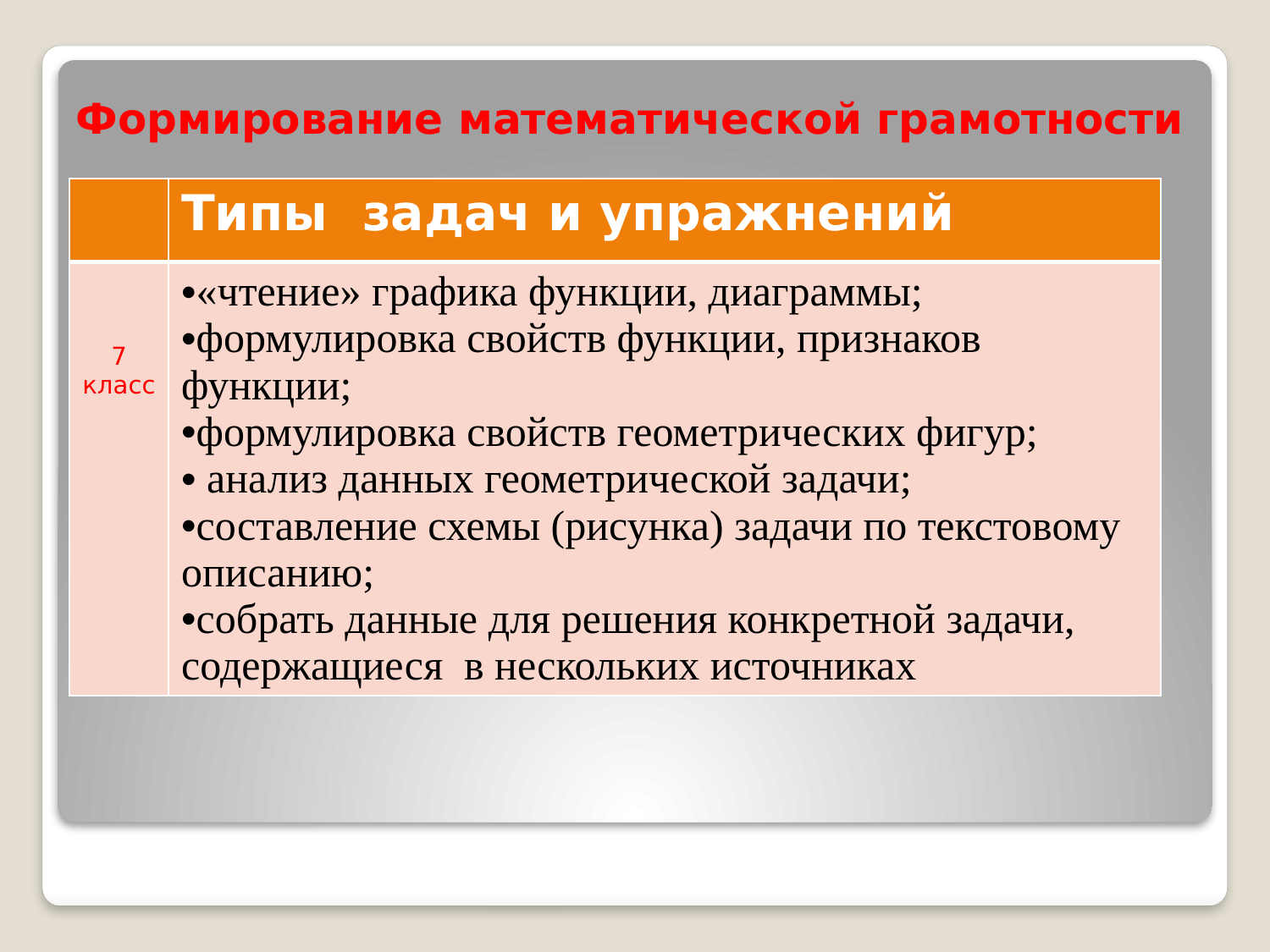

# Формирование математической грамотности

|  | Типы задач и упражнений |
| --- | --- |
| 7 класс | «чтение» графика функции, диаграммы; формулировка свойств функции, признаков функции; формулировка свойств геометрических фигур; анализ данных геометрической задачи; составление схемы (рисунка) задачи по текстовому описанию; собрать данные для решения конкретной задачи, содержащиеся в нескольких источниках |